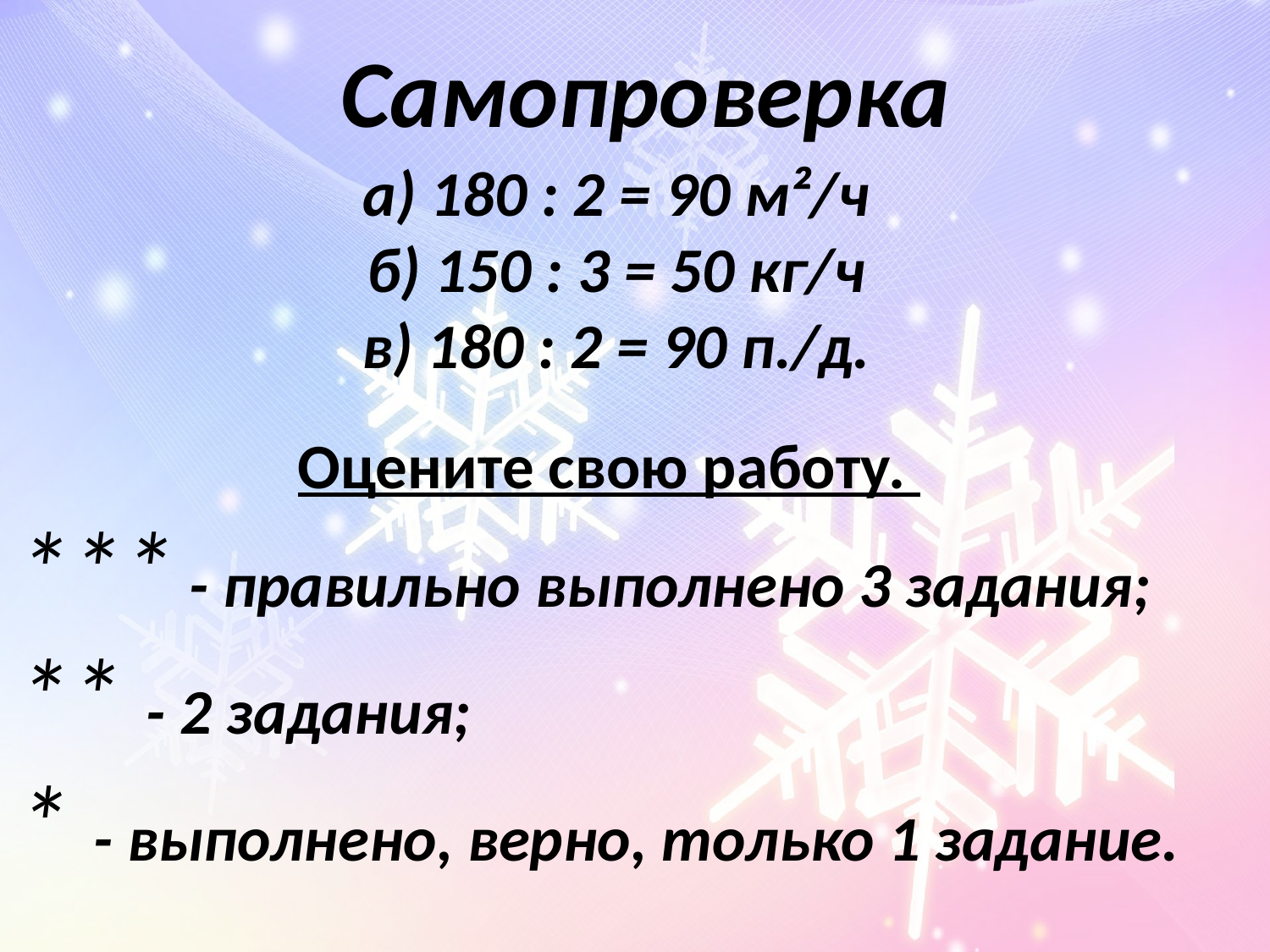

Самопроверка
# а) 180 : 2 = 90 м²/ч б) 150 : 3 = 50 кг/ч в) 180 : 2 = 90 п./д.
Оцените свою работу.
*** - правильно выполнено 3 задания;   ** - 2 задания;
* - выполнено, верно, только 1 задание.